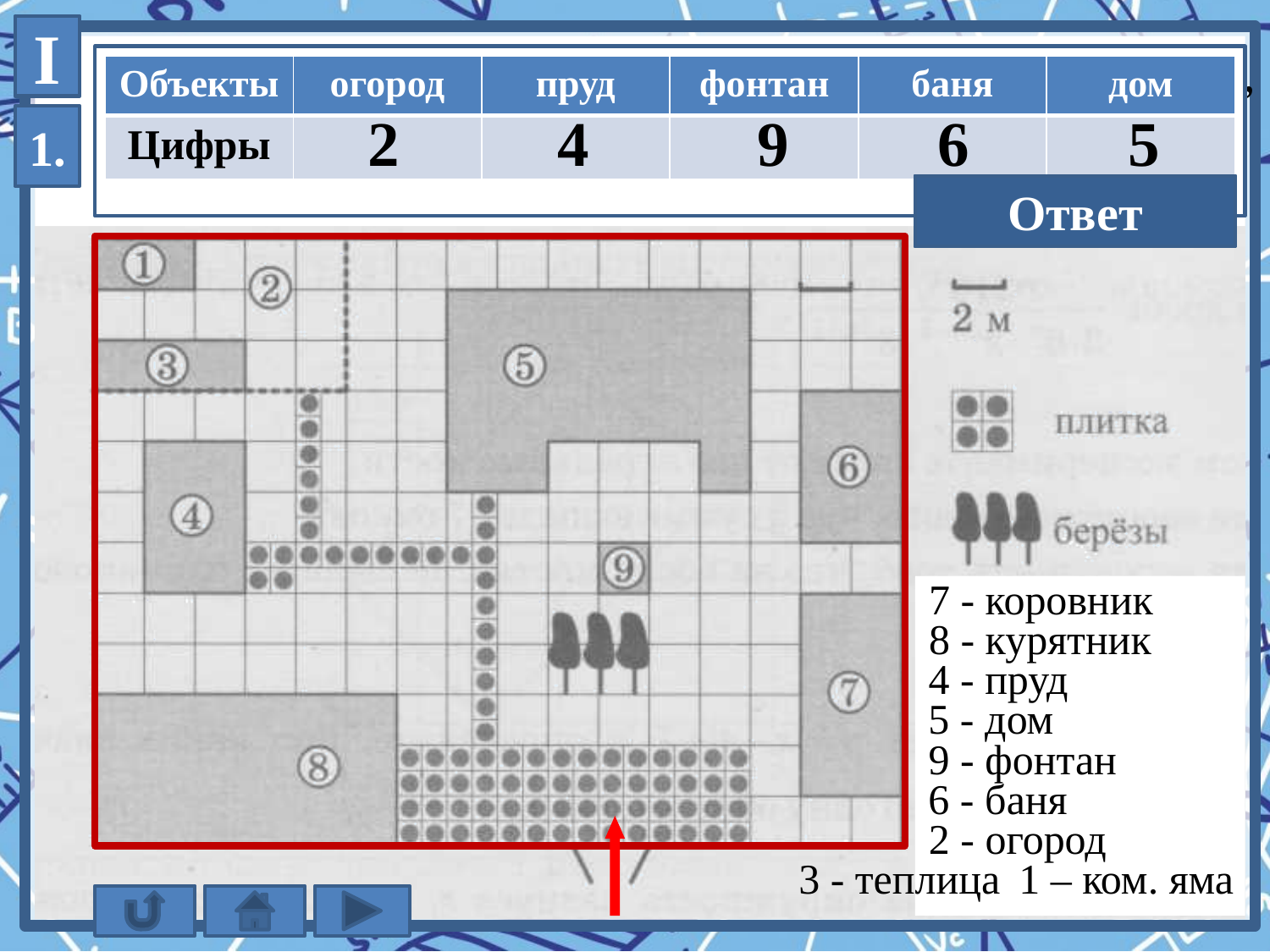

I
Сопоставьте объекты, указанные в таблице с цифрами,
которыми эти объекты обозначены.

| Объекты | огород | пруд | фонтан | баня | дом |
| --- | --- | --- | --- | --- | --- |
| Цифры |  |  |  |  |  |

2
4
9
6
5
1.
24965
Ответ

7 - коровник
8 - курятник
4 - пруд
5 - дом
9 - фонтан
6 - баня
2 - огород

3 - теплица
1 – ком. яма